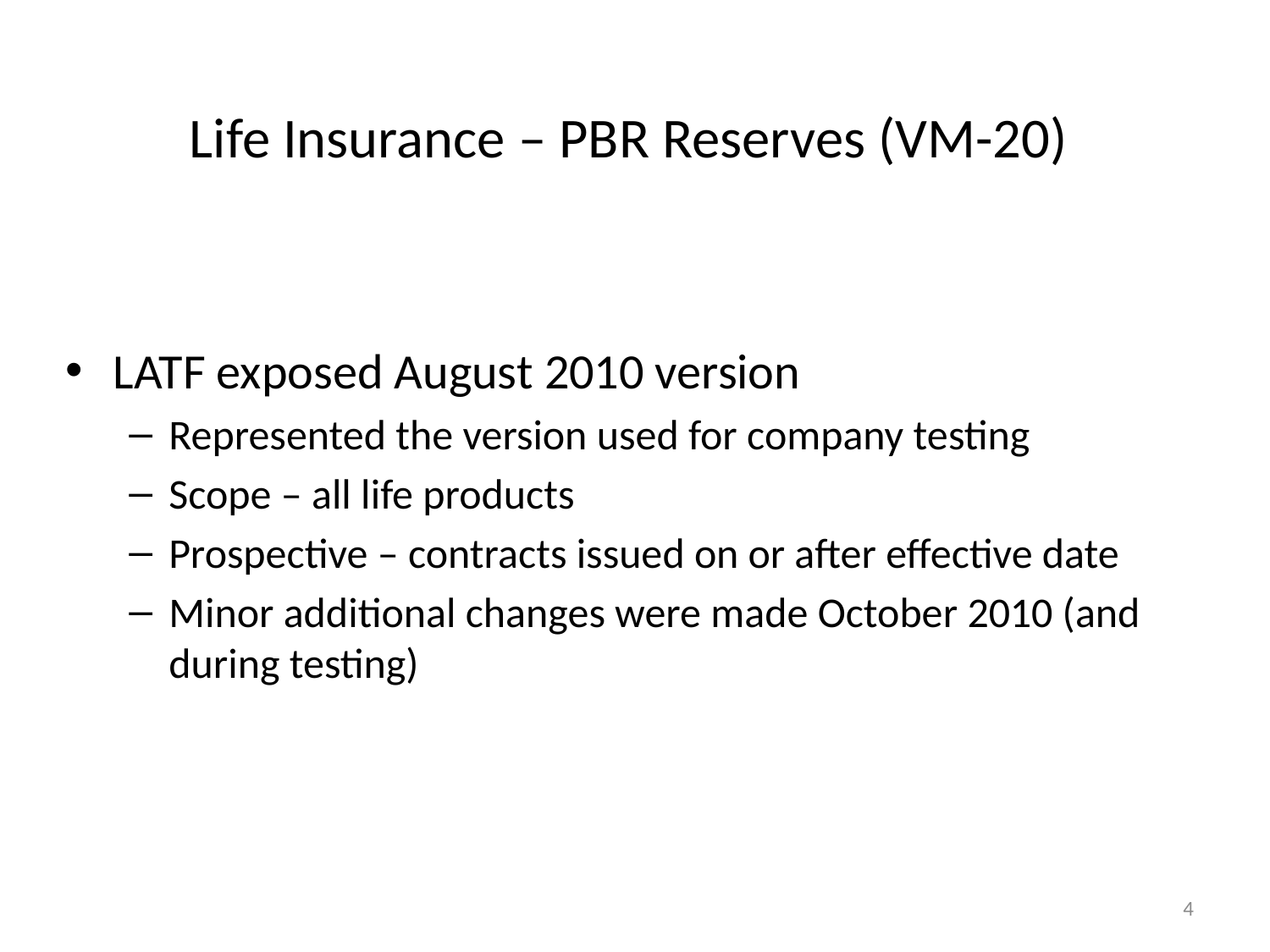

Life Insurance – PBR Reserves (VM-20)

LATF exposed August 2010 version
Represented the version used for company testing
Scope – all life products
Prospective – contracts issued on or after effective date
Minor additional changes were made October 2010 (and during testing)
4